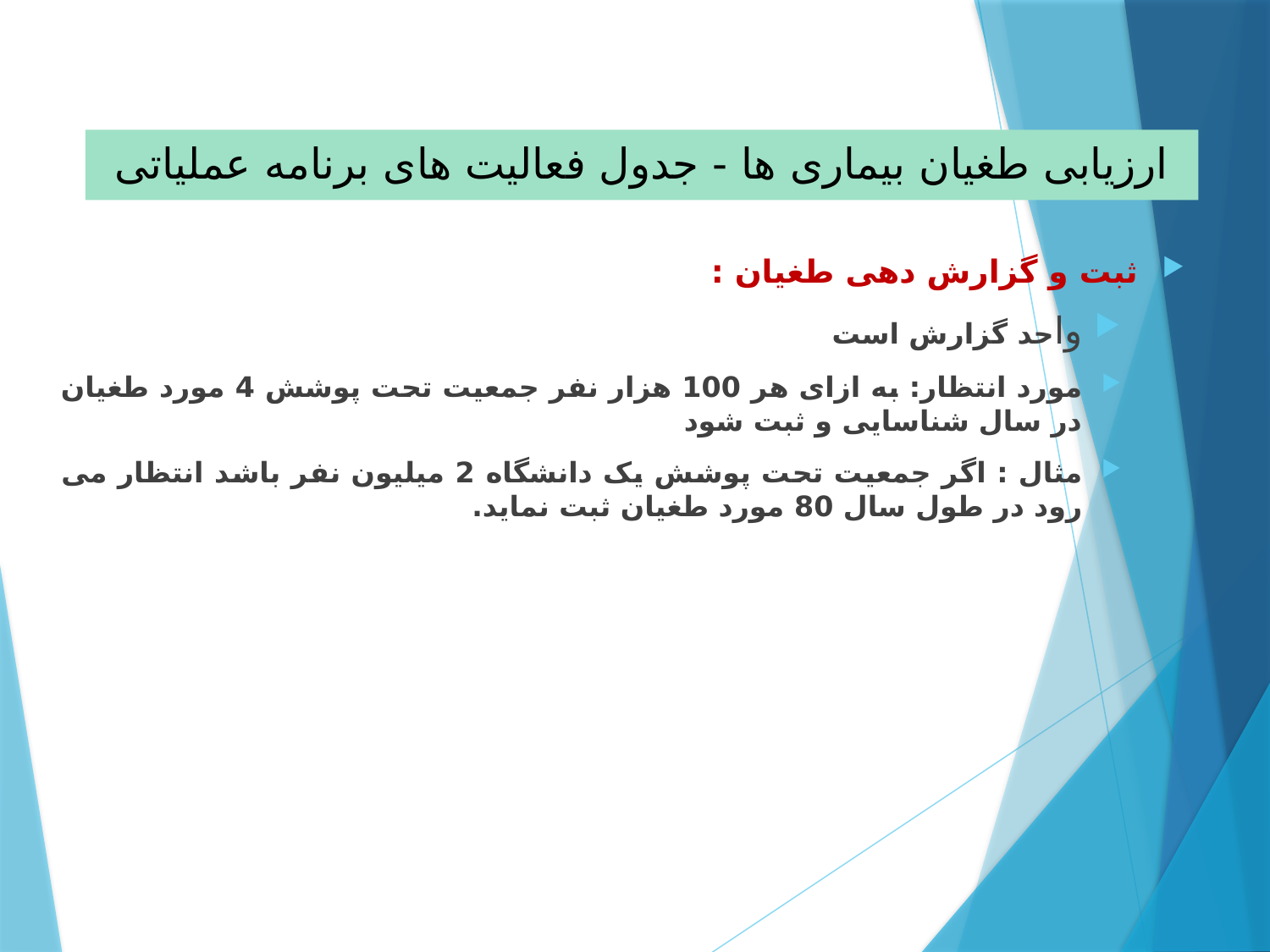

# ارزیابی طغیان بیماری ها - جدول فعالیت های برنامه عملیاتی
ثبت و گزارش دهی طغیان :
واحد گزارش است
مورد انتظار: به ازای هر 100 هزار نفر جمعیت تحت پوشش 4 مورد طغیان در سال شناسایی و ثبت شود
مثال : اگر جمعیت تحت پوشش یک دانشگاه 2 میلیون نفر باشد انتظار می رود در طول سال 80 مورد طغیان ثبت نماید.